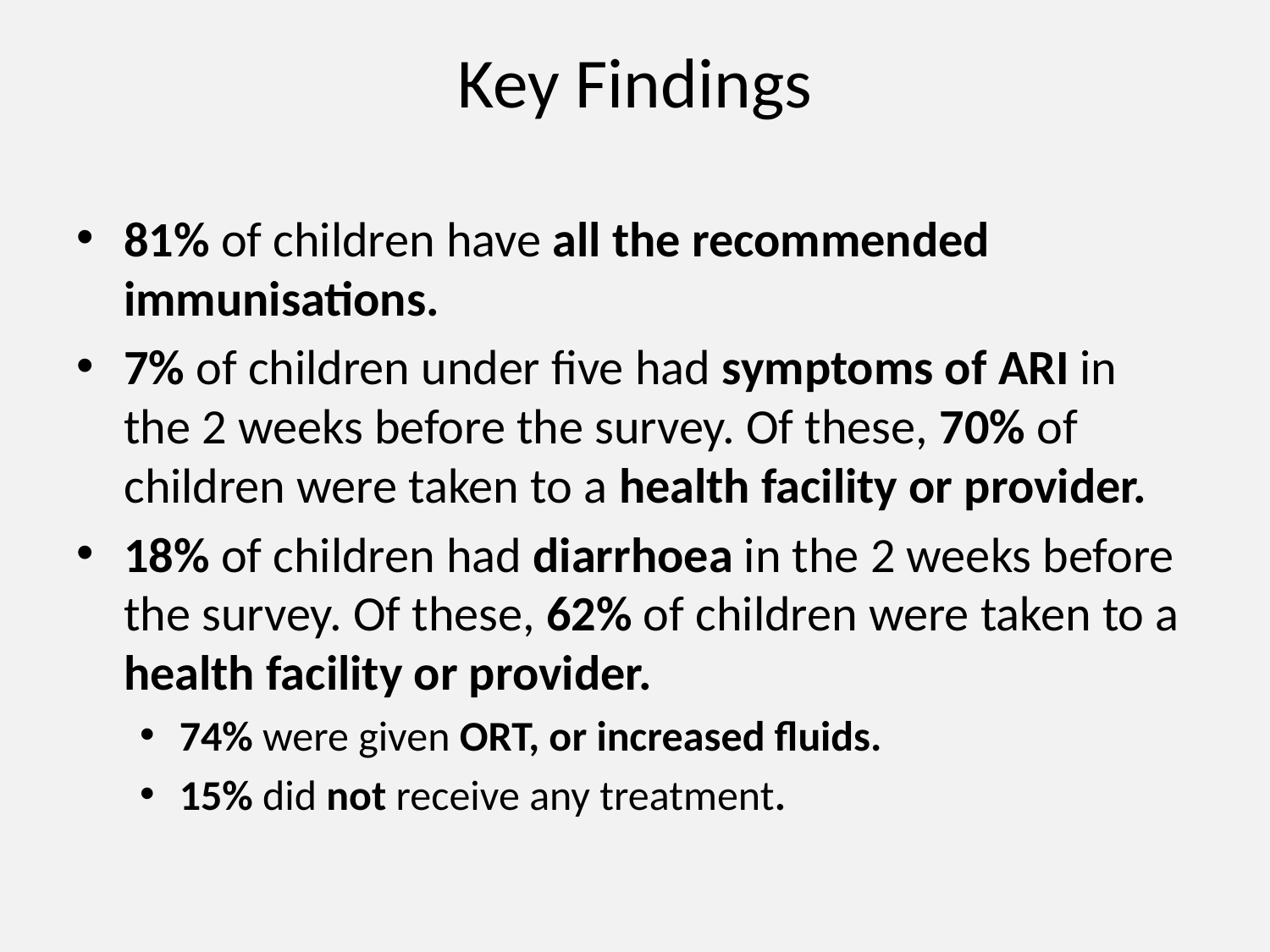

# Key Findings
81% of children have all the recommended immunisations.
7% of children under five had symptoms of ARI in the 2 weeks before the survey. Of these, 70% of children were taken to a health facility or provider.
18% of children had diarrhoea in the 2 weeks before the survey. Of these, 62% of children were taken to a health facility or provider.
74% were given ORT, or increased fluids.
15% did not receive any treatment.